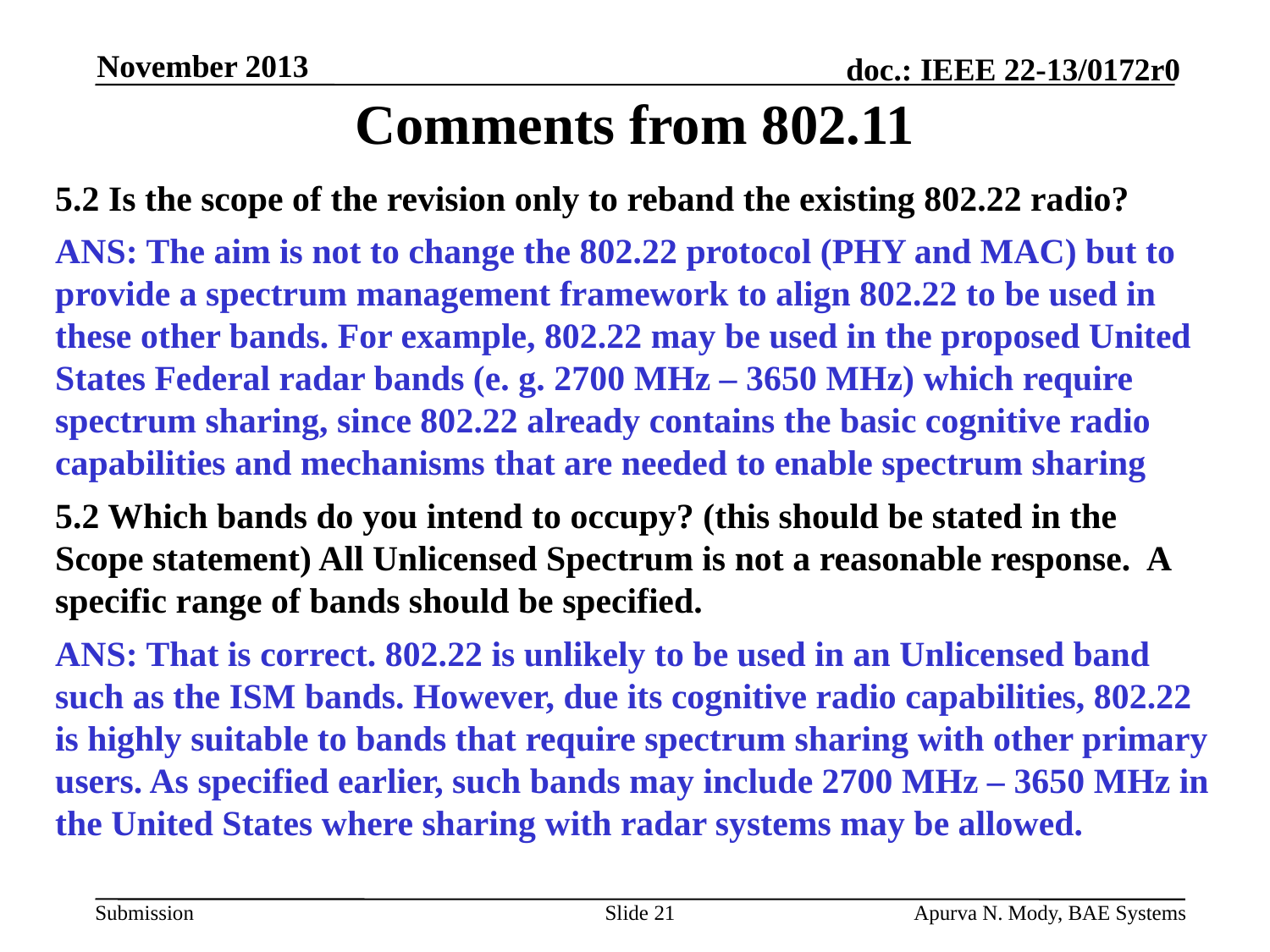

November 2013
# Comments from 802.11
5.2 Is the scope of the revision only to reband the existing 802.22 radio?
ANS: The aim is not to change the 802.22 protocol (PHY and MAC) but to provide a spectrum management framework to align 802.22 to be used in these other bands. For example, 802.22 may be used in the proposed United States Federal radar bands (e. g. 2700 MHz – 3650 MHz) which require spectrum sharing, since 802.22 already contains the basic cognitive radio capabilities and mechanisms that are needed to enable spectrum sharing
5.2 Which bands do you intend to occupy? (this should be stated in the Scope statement) All Unlicensed Spectrum is not a reasonable response.  A specific range of bands should be specified.
ANS: That is correct. 802.22 is unlikely to be used in an Unlicensed band such as the ISM bands. However, due its cognitive radio capabilities, 802.22 is highly suitable to bands that require spectrum sharing with other primary users. As specified earlier, such bands may include 2700 MHz – 3650 MHz in the United States where sharing with radar systems may be allowed.

Slide 21
Apurva N. Mody, BAE Systems